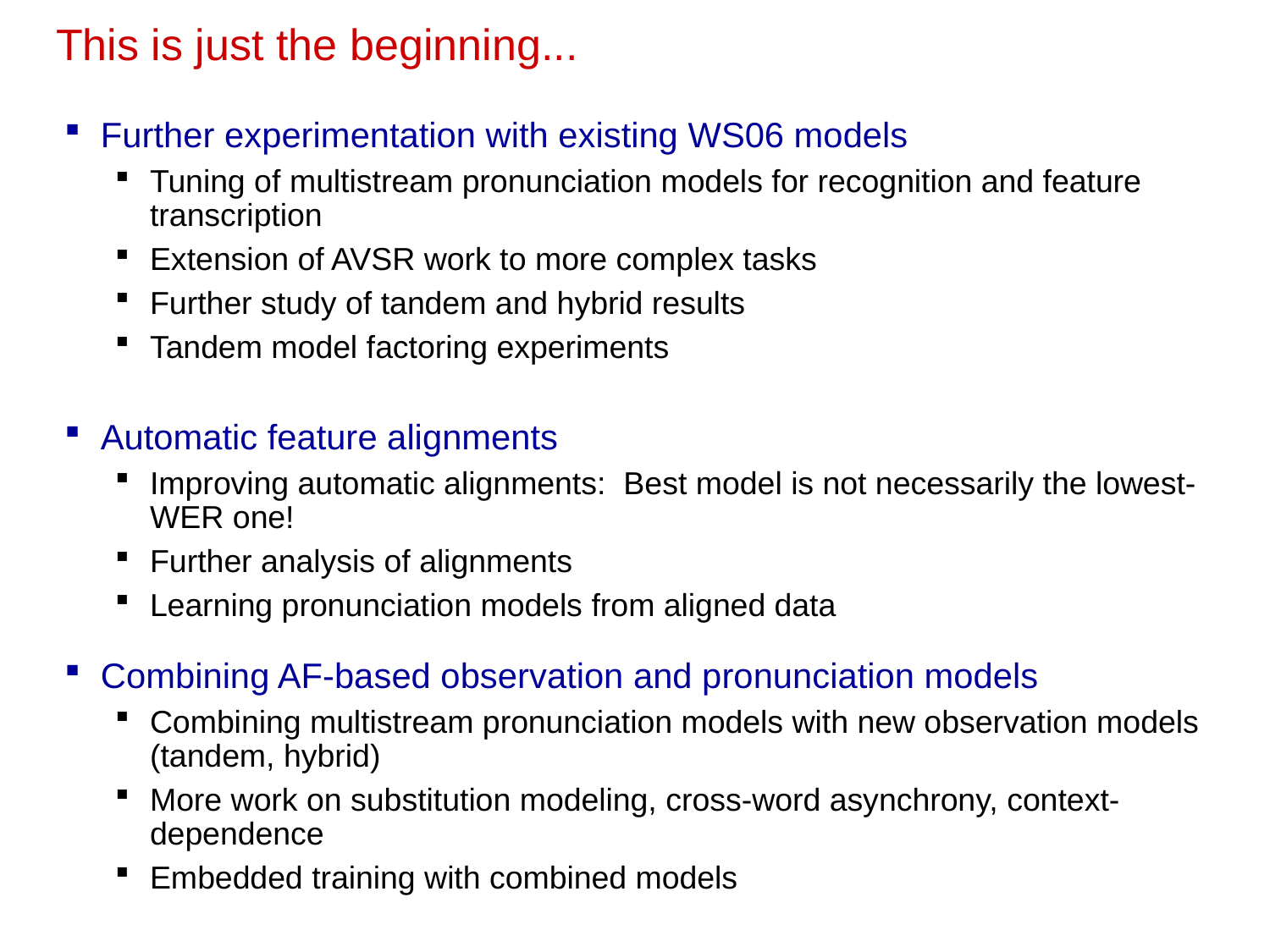

# This is just the beginning...
Further experimentation with existing WS06 models
Tuning of multistream pronunciation models for recognition and feature transcription
Extension of AVSR work to more complex tasks
Further study of tandem and hybrid results
Tandem model factoring experiments

Automatic feature alignments
Improving automatic alignments:  Best model is not necessarily the lowest-WER one!
Further analysis of alignments
Learning pronunciation models from aligned data

Combining AF-based observation and pronunciation models
Combining multistream pronunciation models with new observation models (tandem, hybrid)
More work on substitution modeling, cross-word asynchrony, context-dependence
Embedded training with combined models